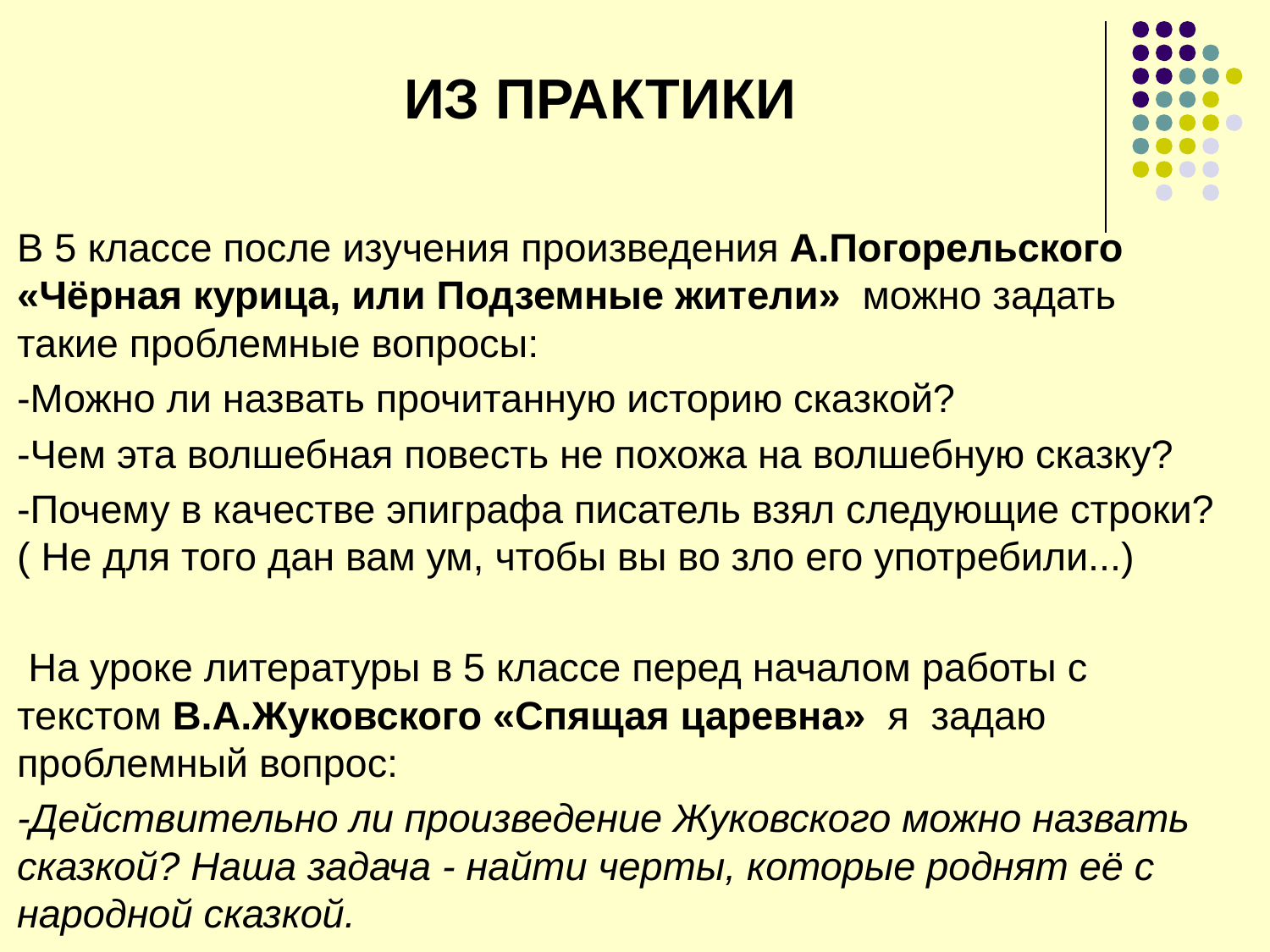

ИЗ ПРАКТИКИ
В 5 классе после изучения произведения А.Погорельского «Чёрная курица, или Подземные жители»  можно задать такие проблемные вопросы:
-Можно ли назвать прочитанную историю сказкой?
-Чем эта волшебная повесть не похожа на волшебную сказку?
-Почему в качестве эпиграфа писатель взял следующие строки? ( Не для того дан вам ум, чтобы вы во зло его употребили...)

 На уроке литературы в 5 классе перед началом работы с текстом В.А.Жуковского «Спящая царевна»  я  задаю проблемный вопрос:
-Действительно ли произведение Жуковского можно назвать сказкой? Наша задача - найти черты, которые роднят её с народной сказкой.